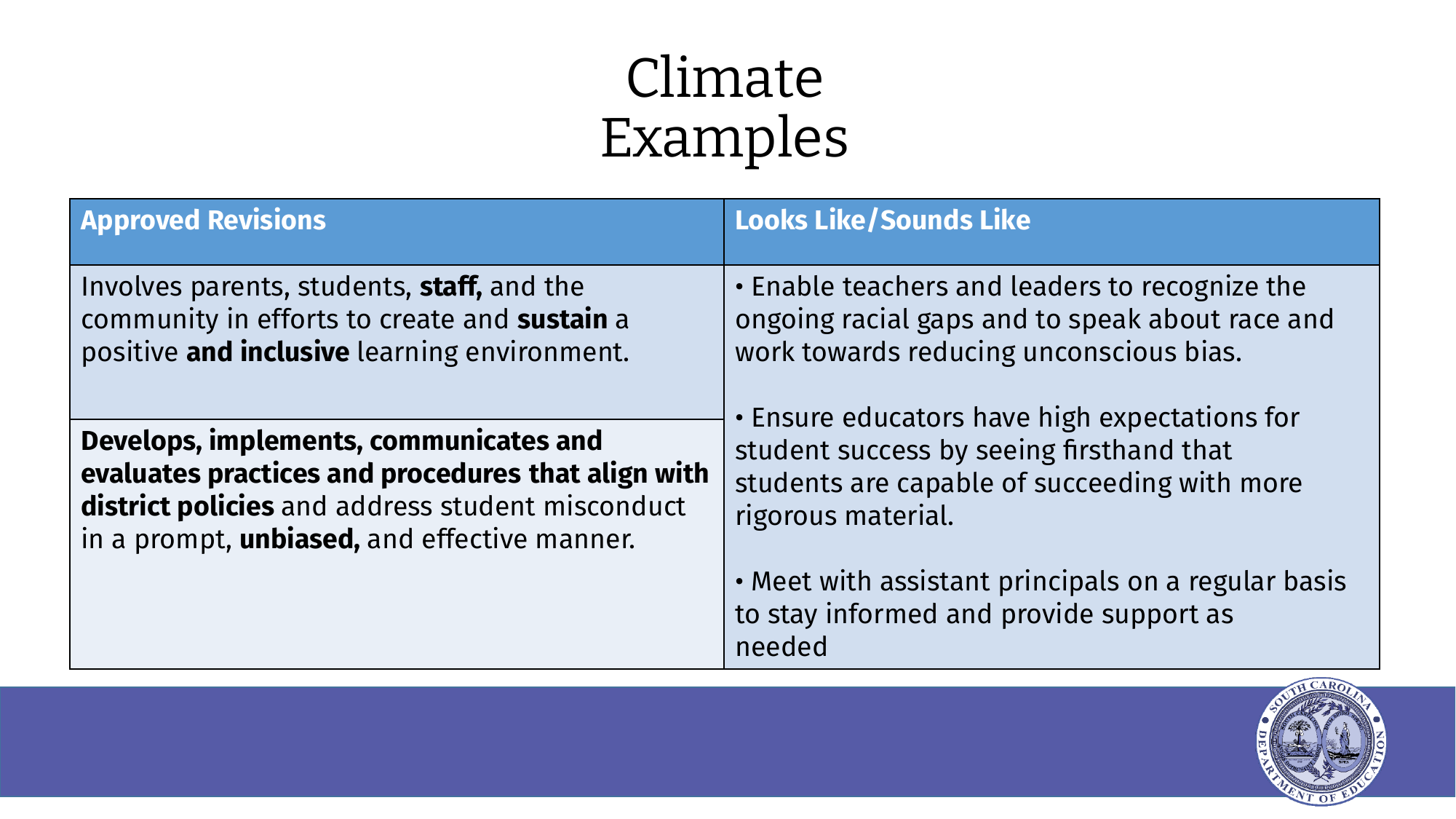

# Climate Examples
| Approved Revisions | Looks Like/Sounds Like |
| --- | --- |
| Involves parents, students, staff, and the community in efforts to create and sustain a positive and inclusive learning environment. | • Enable teachers and leaders to recognize the ongoing racial gaps and to speak about race and work towards reducing unconscious bias. • Ensure educators have high expectations for student success by seeing firsthand that students are capable of succeeding with more rigorous material. • Meet with assistant principals on a regular basis to stay informed and provide support as needed |
| Develops, implements, communicates and evaluates practices and procedures that align with district policies and address student misconduct in a prompt, unbiased, and effective manner. |  |